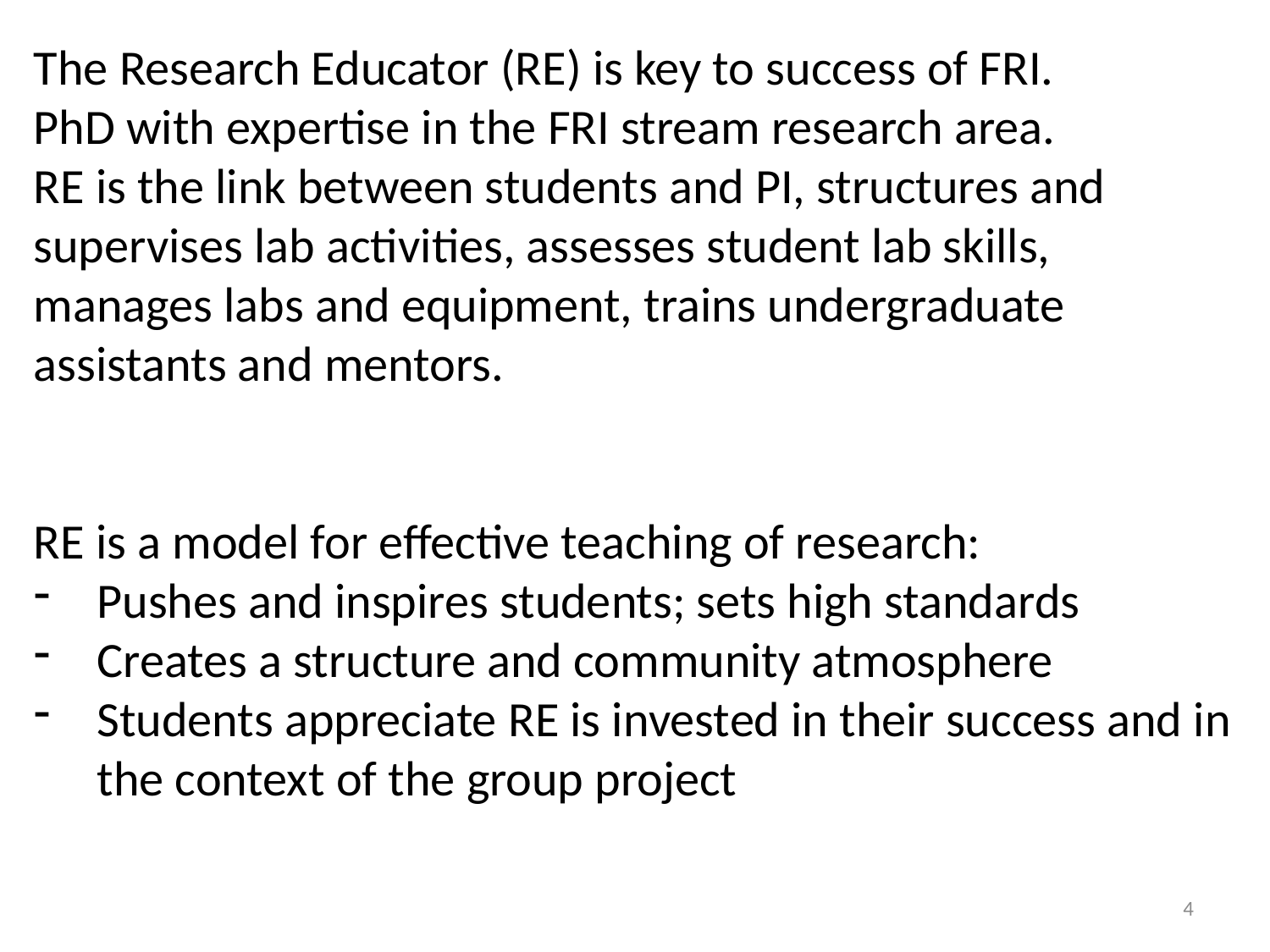

The Research Educator (RE) is key to success of FRI.
PhD with expertise in the FRI stream research area.
RE is the link between students and PI, structures and supervises lab activities, assesses student lab skills, manages labs and equipment, trains undergraduate assistants and mentors.

RE is a model for effective teaching of research:
Pushes and inspires students; sets high standards
Creates a structure and community atmosphere
Students appreciate RE is invested in their success and in the context of the group project

           4